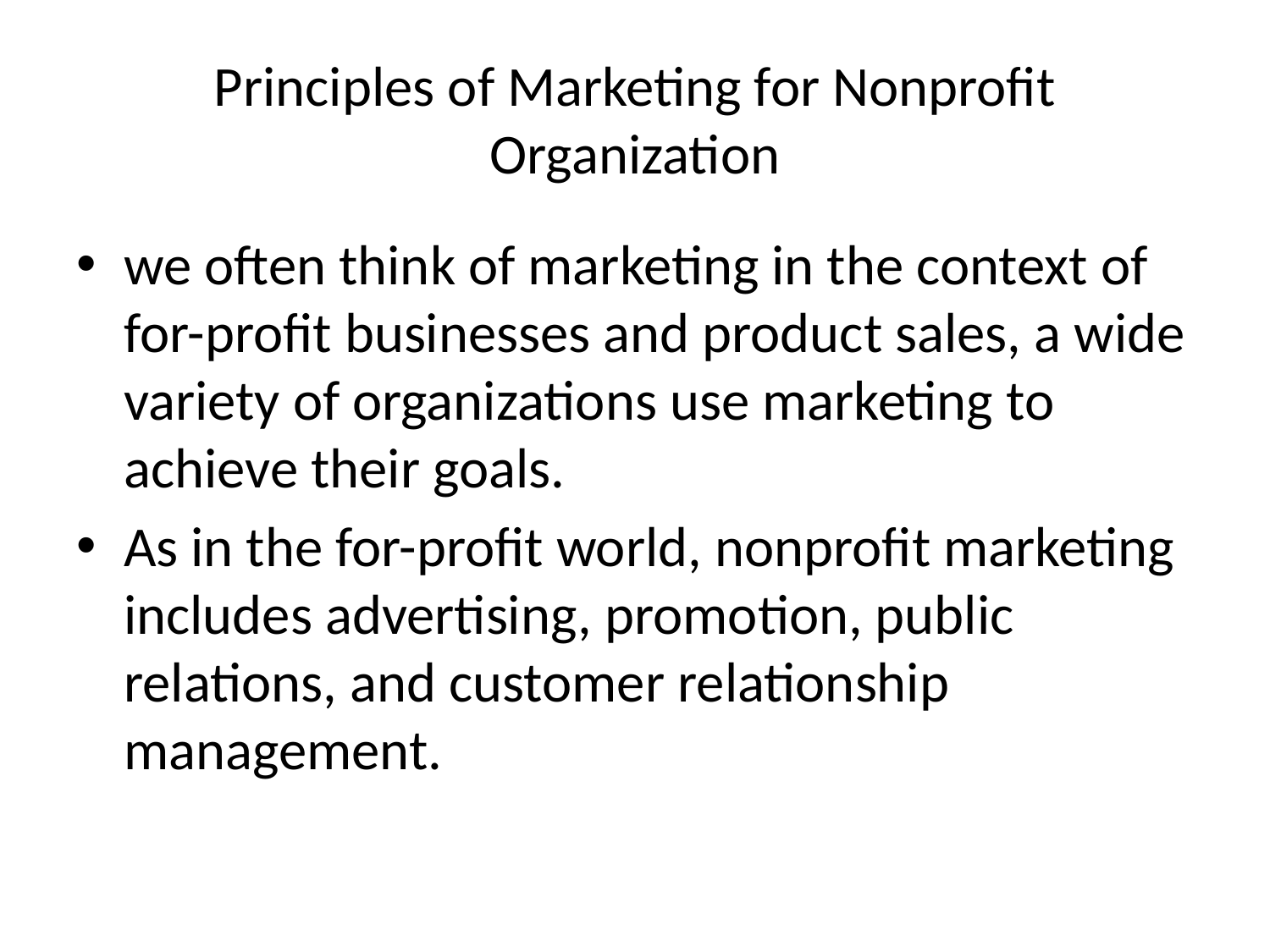

# Principles of Marketing for Nonprofit Organization
we often think of marketing in the context of for-profit businesses and product sales, a wide variety of organizations use marketing to achieve their goals.
As in the for-profit world, nonprofit marketing includes advertising, promotion, public relations, and customer relationship management.